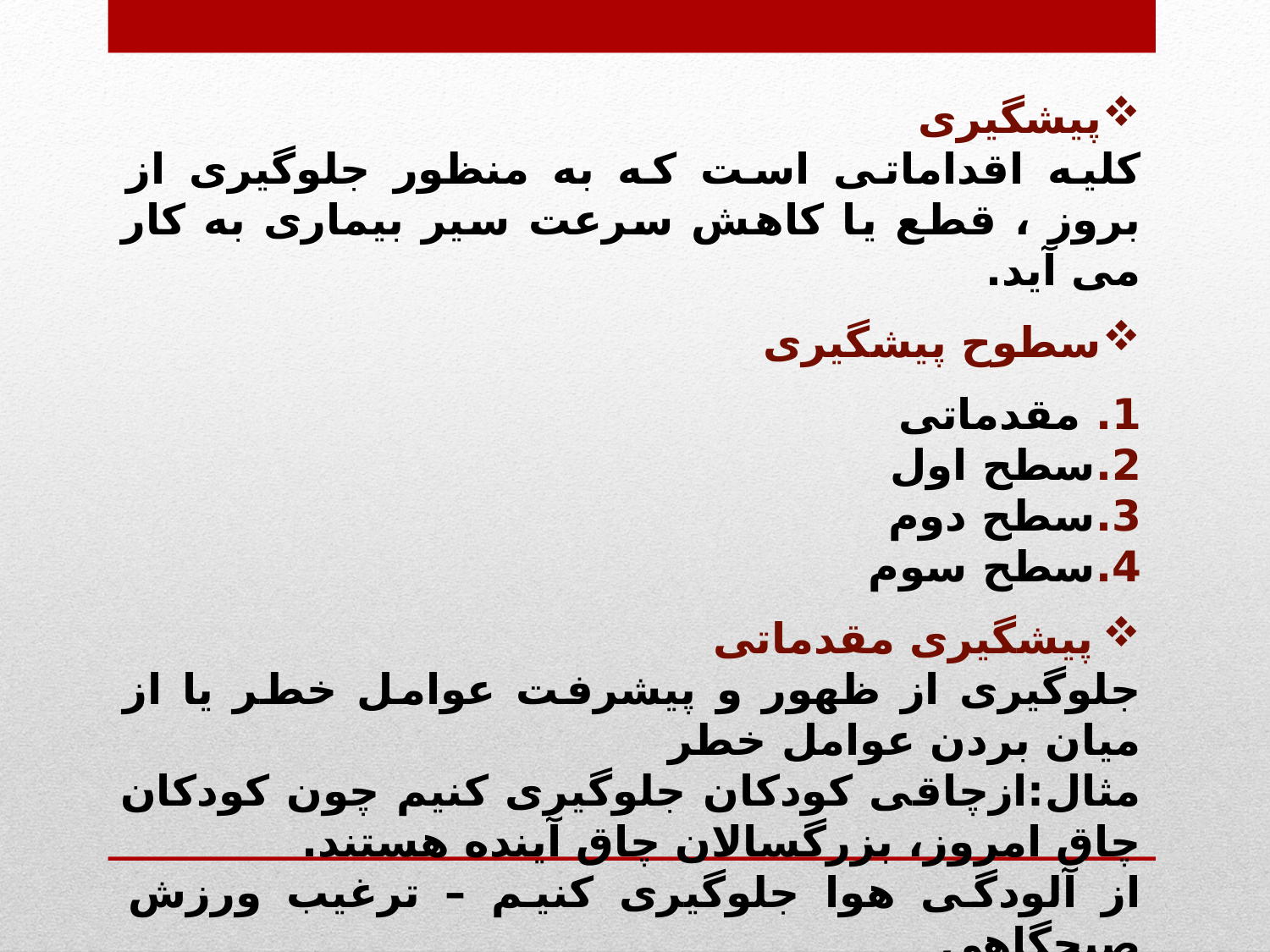

پیشگیری
کلیه اقداماتی است که به منظور جلوگیری از بروز ، قطع یا کاهش سرعت سیر بیماری به کار می آید.

سطوح پیشگیری

1. مقدماتی
2.سطح اول
3.سطح دوم
4.سطح سوم

پیشگیری مقدماتی
جلوگیری از ظهور و پیشرفت عوامل خطر یا از میان بردن عوامل خطر
مثال:ازچاقی کودکان جلوگیری کنیم چون کودکان چاق امروز، بزرگسالان چاق آینده هستند.
از آلودگی هوا جلوگیری کنیم – ترغیب ورزش صبحگاهی